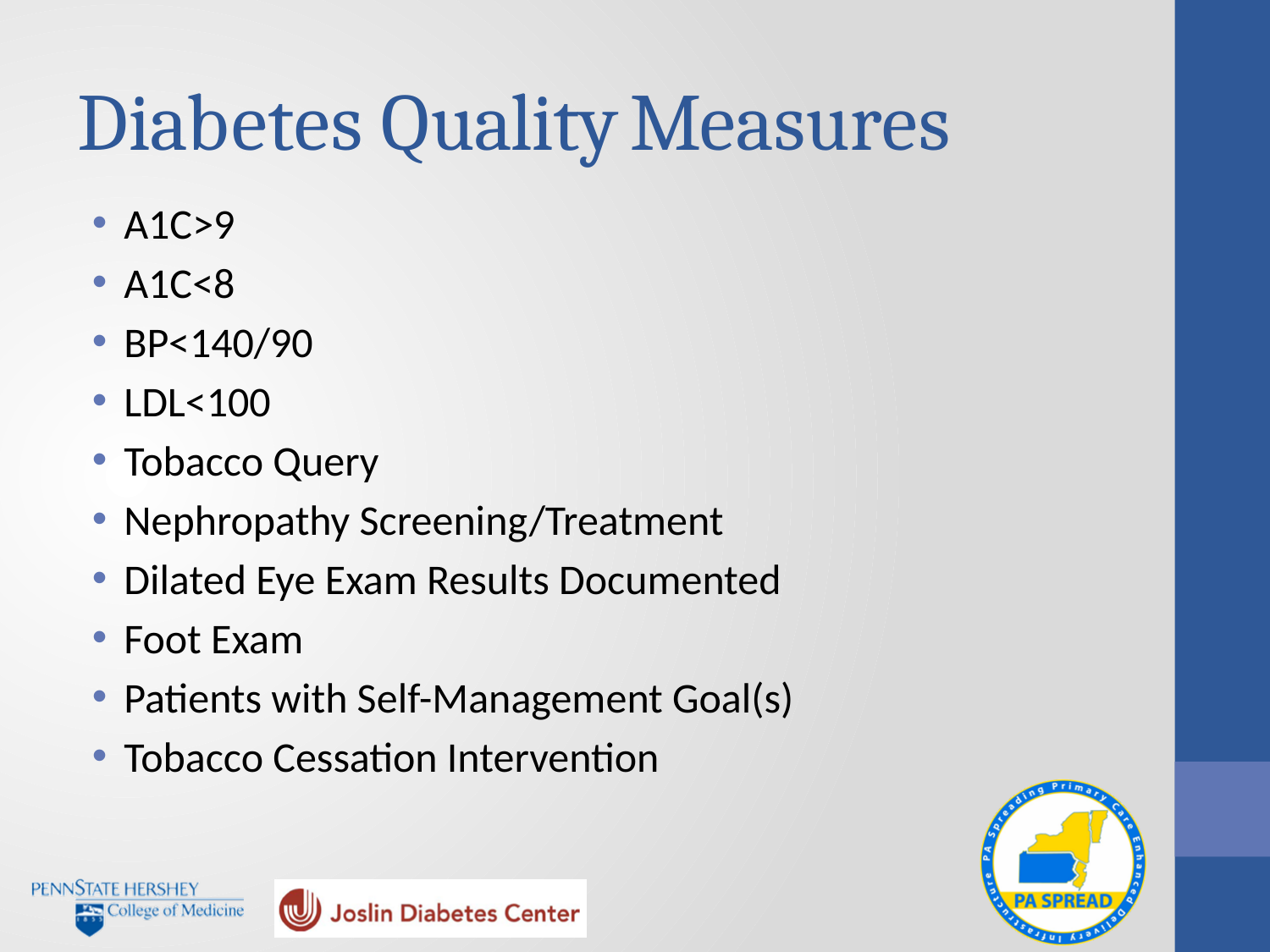

# Diabetes Quality Measures
A1C>9
A1C<8
BP<140/90
LDL<100
Tobacco Query
Nephropathy Screening/Treatment
Dilated Eye Exam Results Documented
Foot Exam
Patients with Self-Management Goal(s)
Tobacco Cessation Intervention